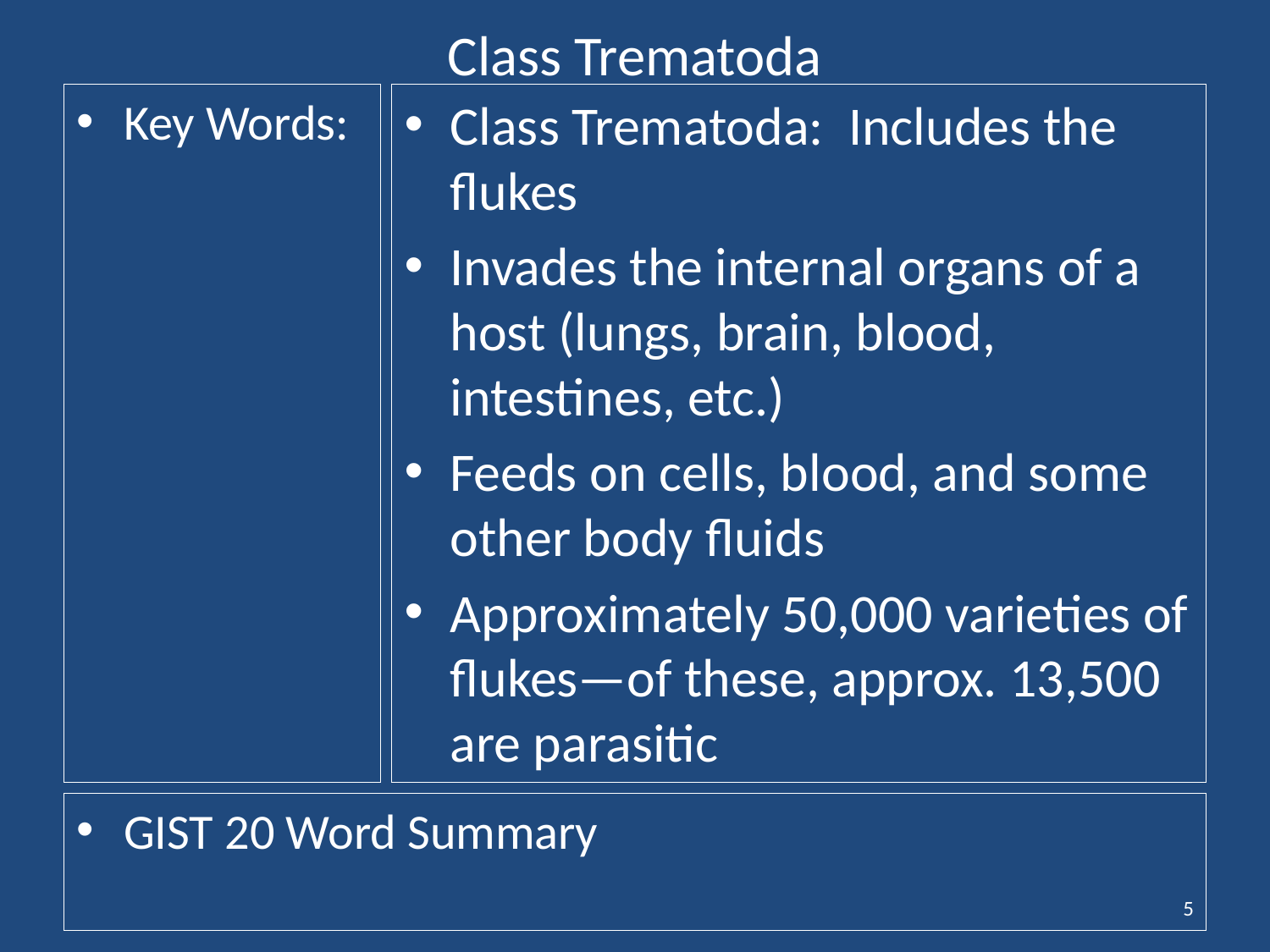

# Class Trematoda
Key Words:
Class Trematoda:  Includes the flukes
Invades the internal organs of a host (lungs, brain, blood, intestines, etc.)
Feeds on cells, blood, and some other body fluids
Approximately 50,000 varieties of flukes—of these, approx. 13,500 are parasitic

GIST 20 Word Summary
5